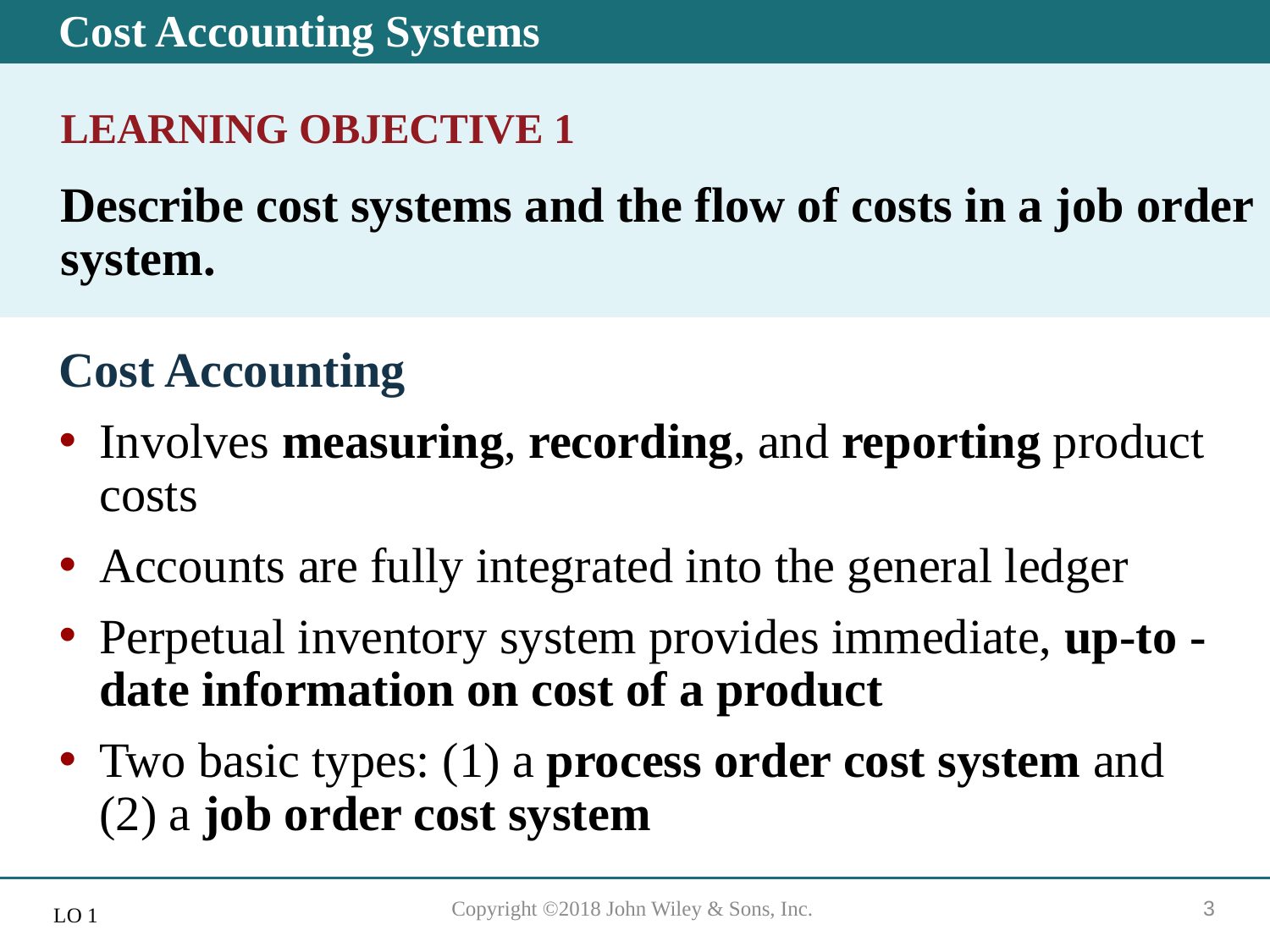

# Cost Accounting Systems
LEARNING OBJECTIVE 1
Describe cost systems and the flow of costs in a job order system.
Cost Accounting
Involves measuring, recording, and reporting product costs
Accounts are fully integrated into the general ledger
Perpetual inventory system provides immediate, up-to -date information on cost of a product
Two basic types: (1) a process order cost system and (2) a job order cost system
Copyright ©2018 John Wiley & Sons, Inc.
3
L O 1